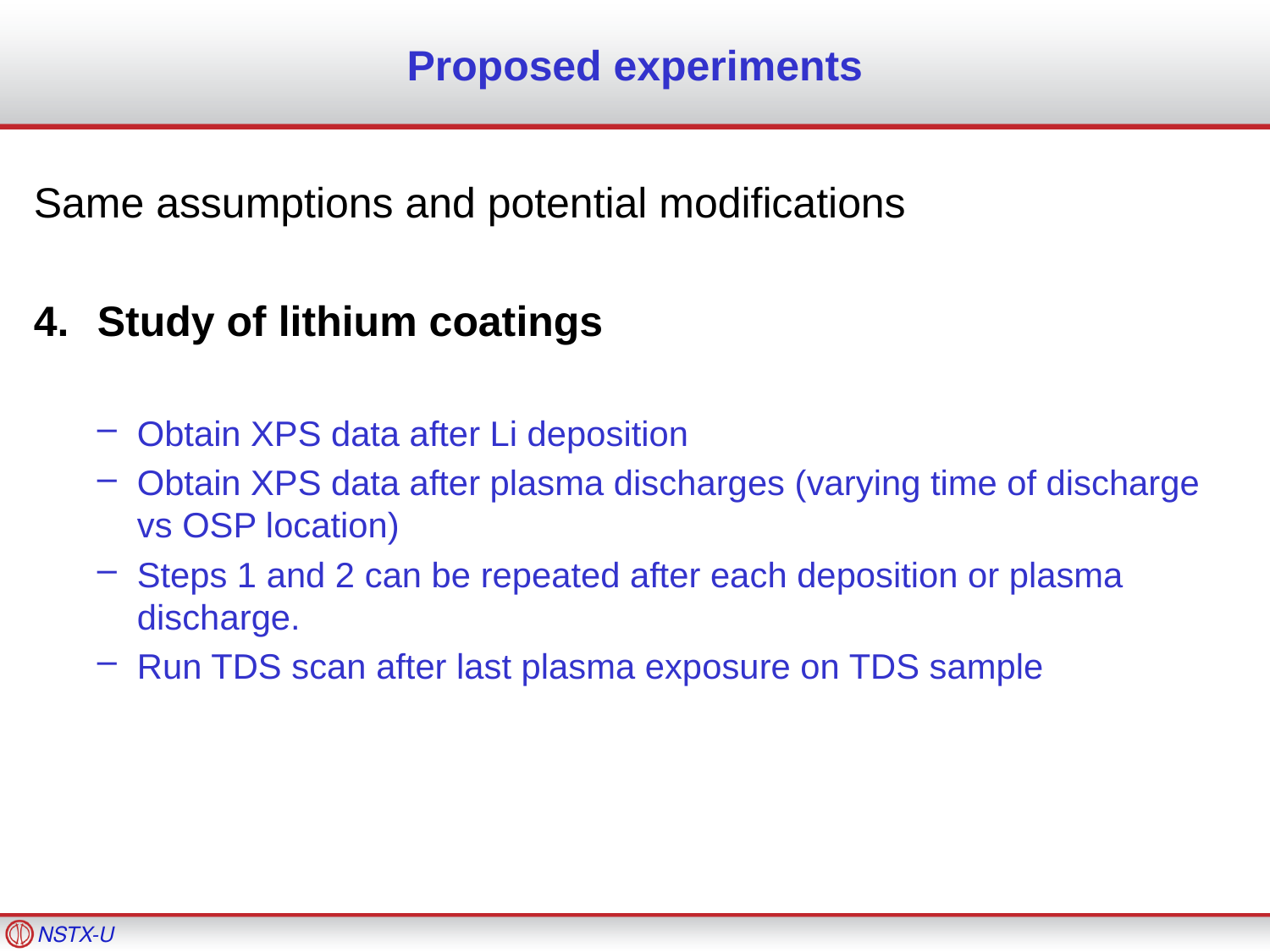

# Proposed experiments
Same assumptions and potential modifications

Study of lithium coatings

Obtain XPS data after Li deposition
Obtain XPS data after plasma discharges (varying time of discharge vs OSP location)
Steps 1 and 2 can be repeated after each deposition or plasma discharge.
Run TDS scan after last plasma exposure on TDS sample